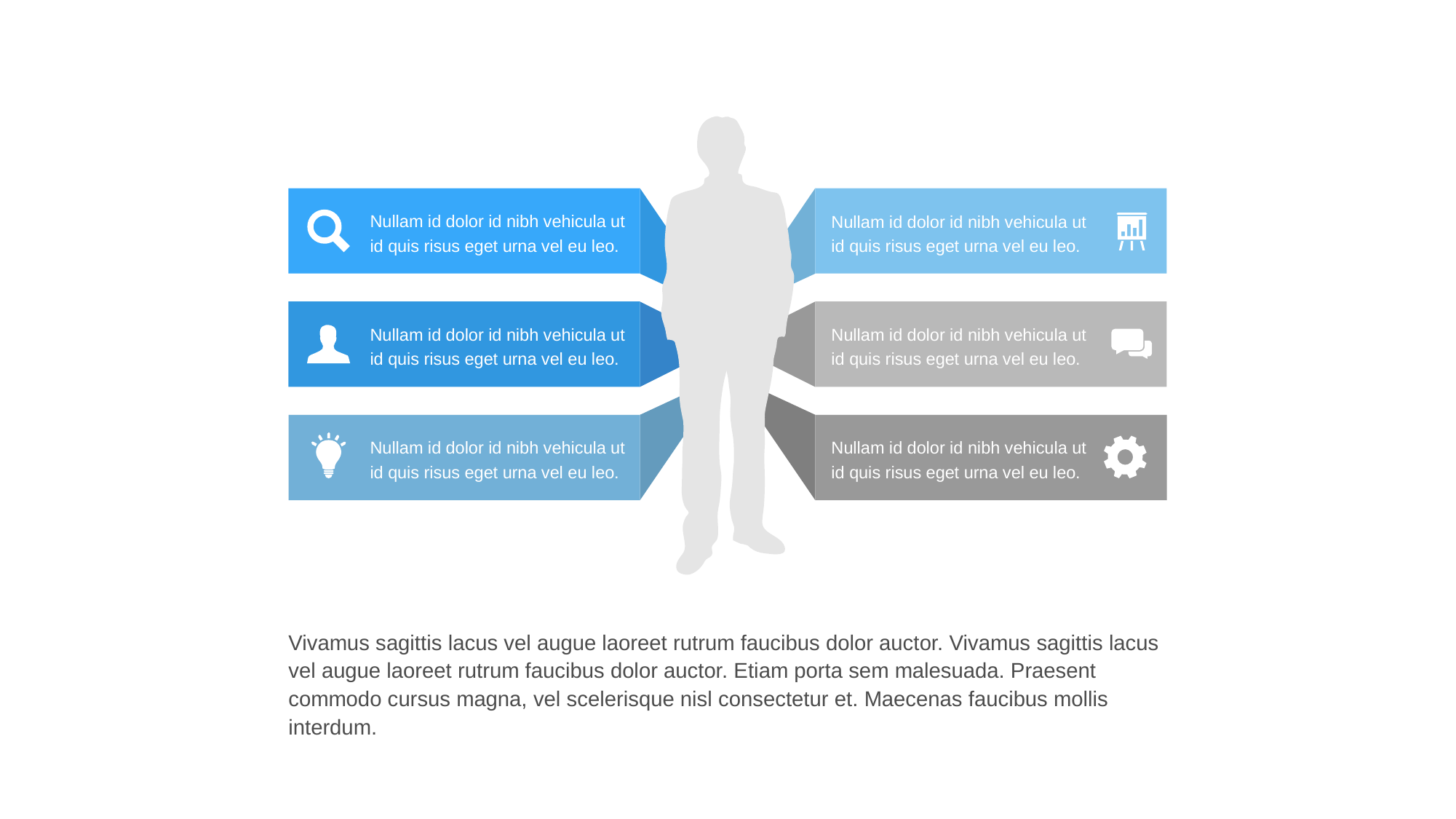

Nullam id dolor id nibh vehicula ut id quis risus eget urna vel eu leo.

Nullam id dolor id nibh vehicula ut id quis risus eget urna vel eu leo.

Nullam id dolor id nibh vehicula ut id quis risus eget urna vel eu leo.

Nullam id dolor id nibh vehicula ut id quis risus eget urna vel eu leo.

Nullam id dolor id nibh vehicula ut id quis risus eget urna vel eu leo.

Nullam id dolor id nibh vehicula ut id quis risus eget urna vel eu leo.

Vivamus sagittis lacus vel augue laoreet rutrum faucibus dolor auctor. Vivamus sagittis lacus vel augue laoreet rutrum faucibus dolor auctor. Etiam porta sem malesuada. Praesent commodo cursus magna, vel scelerisque nisl consectetur et. Maecenas faucibus mollis interdum.